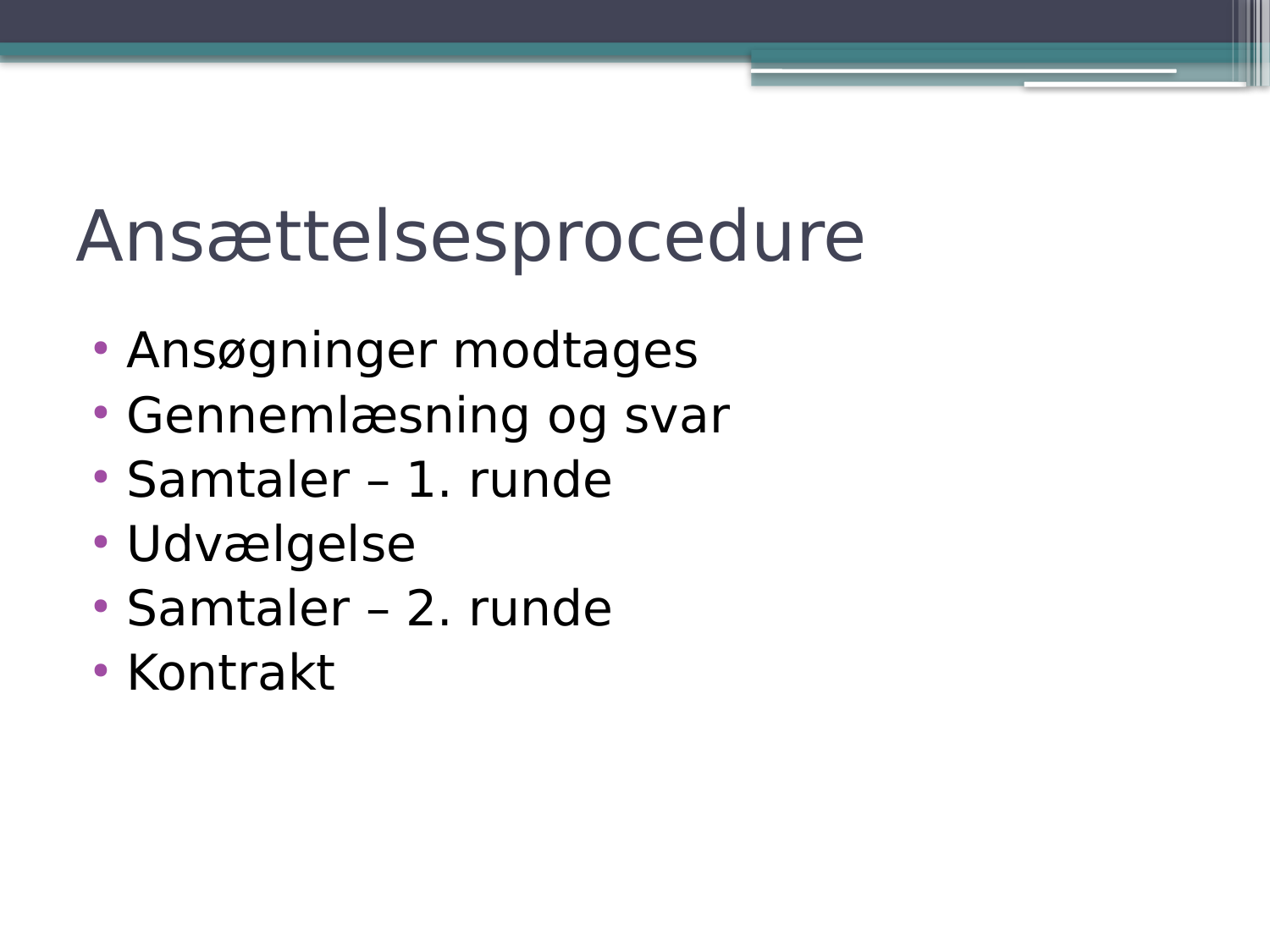

# Ansættelsesprocedure
Ansøgninger modtages
Gennemlæsning og svar
Samtaler – 1. runde
Udvælgelse
Samtaler – 2. runde
Kontrakt